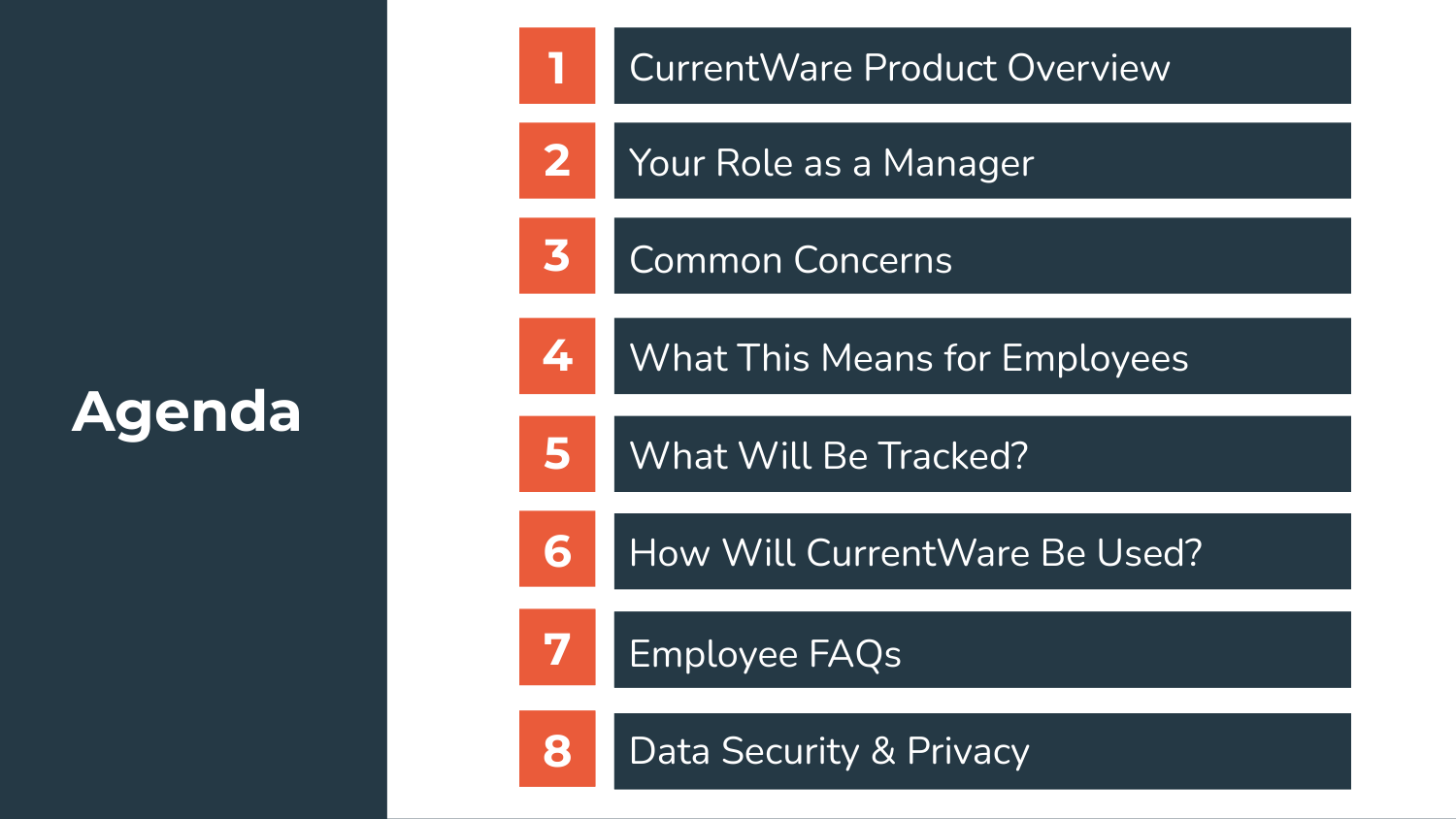

1

CurrentWare Product Overview

2
Your Role as a Manager

3

Common Concerns
4

What This Means for Employees
Agenda
5

What Will Be Tracked?
6

How Will CurrentWare Be Used?
6
7
Questions & Comments

Employee FAQs
6
8
Questions & Comments

Data Security & Privacy